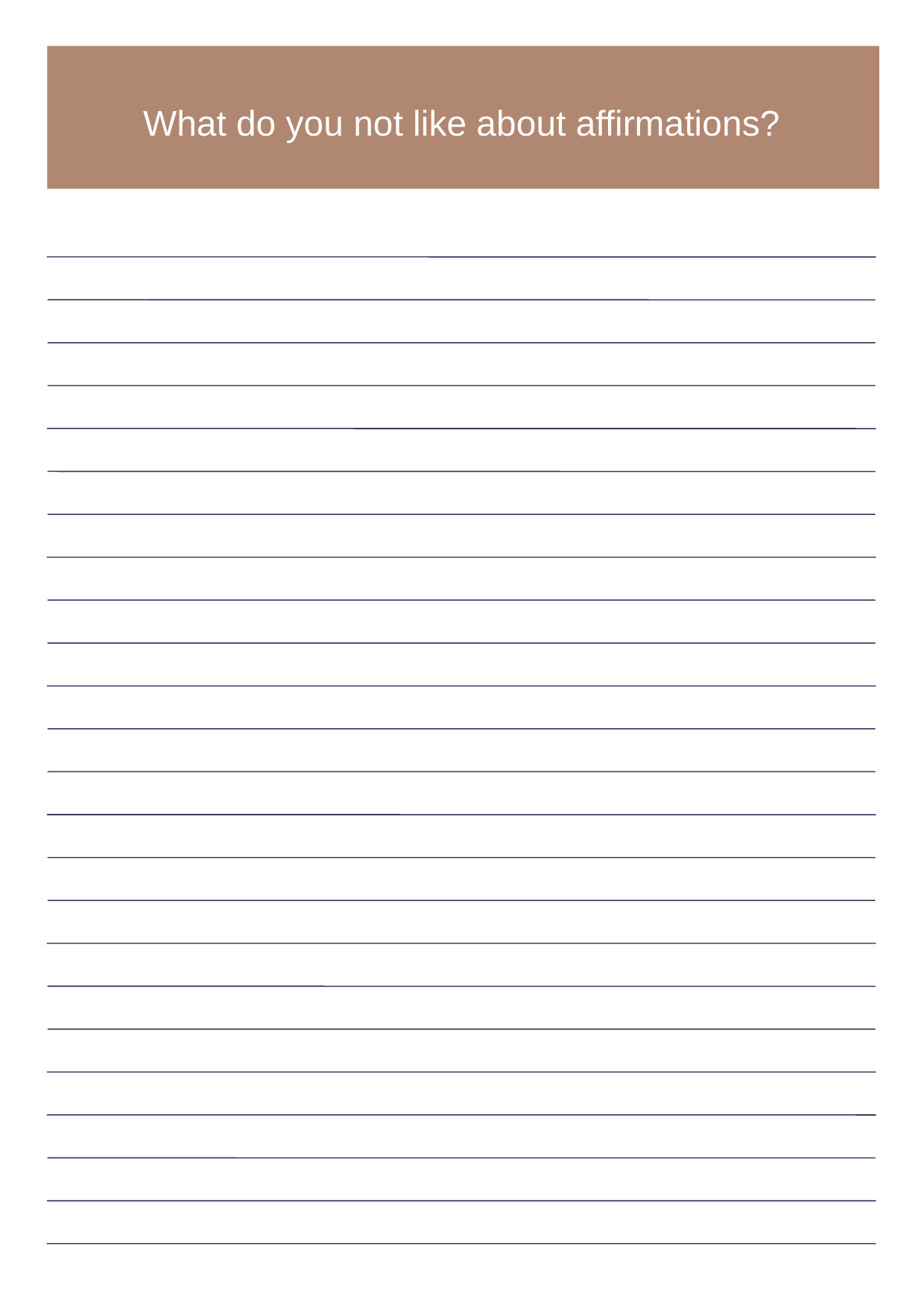

What do you not like about affirmations?